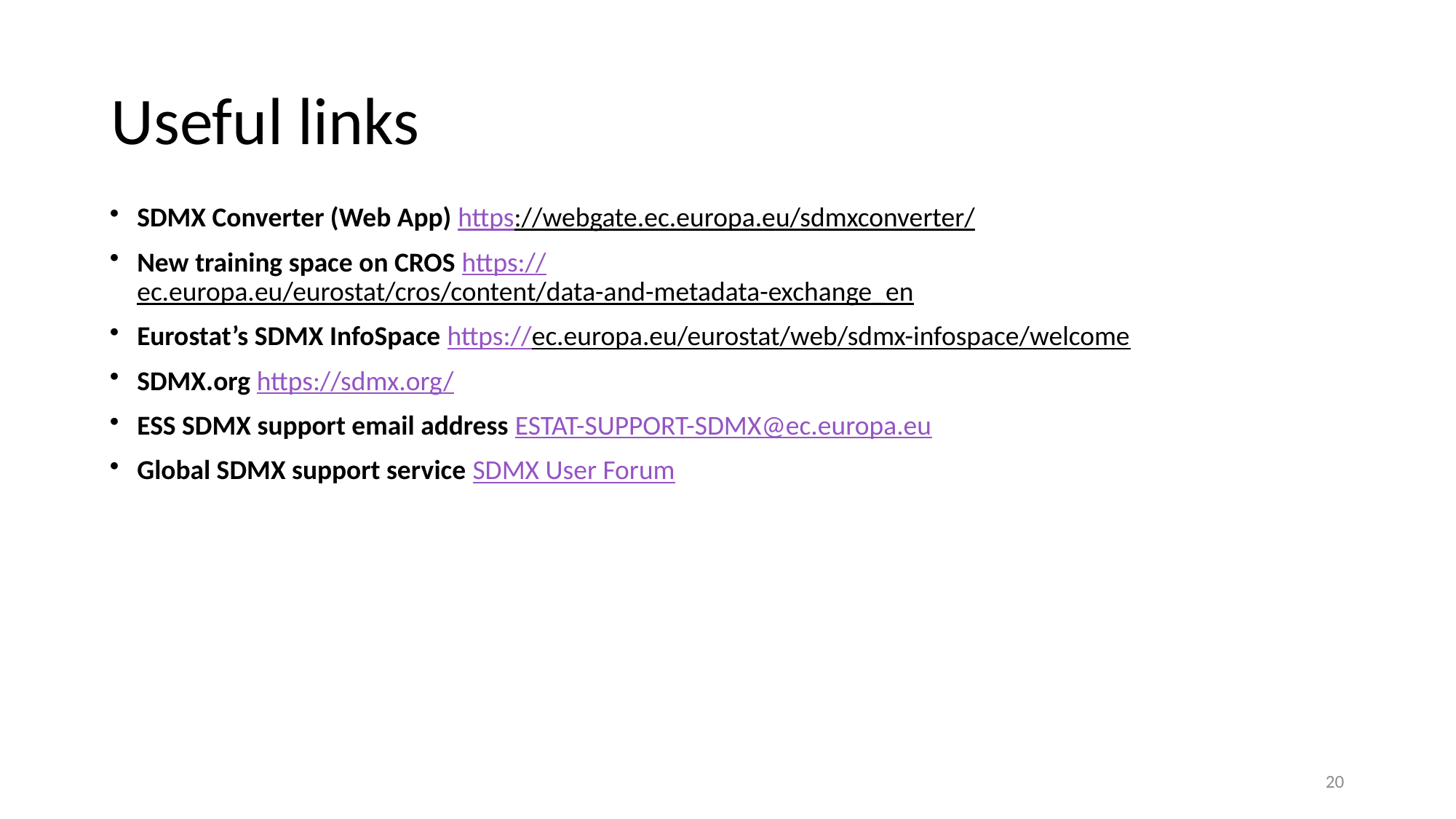

# Useful links
SDMX Converter (Web App) https://webgate.ec.europa.eu/sdmxconverter/
New training space on CROS https://ec.europa.eu/eurostat/cros/content/data-and-metadata-exchange_en
Eurostat’s SDMX InfoSpace https://ec.europa.eu/eurostat/web/sdmx-infospace/welcome
SDMX.org https://sdmx.org/
ESS SDMX support email address ESTAT-SUPPORT-SDMX@ec.europa.eu
Global SDMX support service SDMX User Forum

20